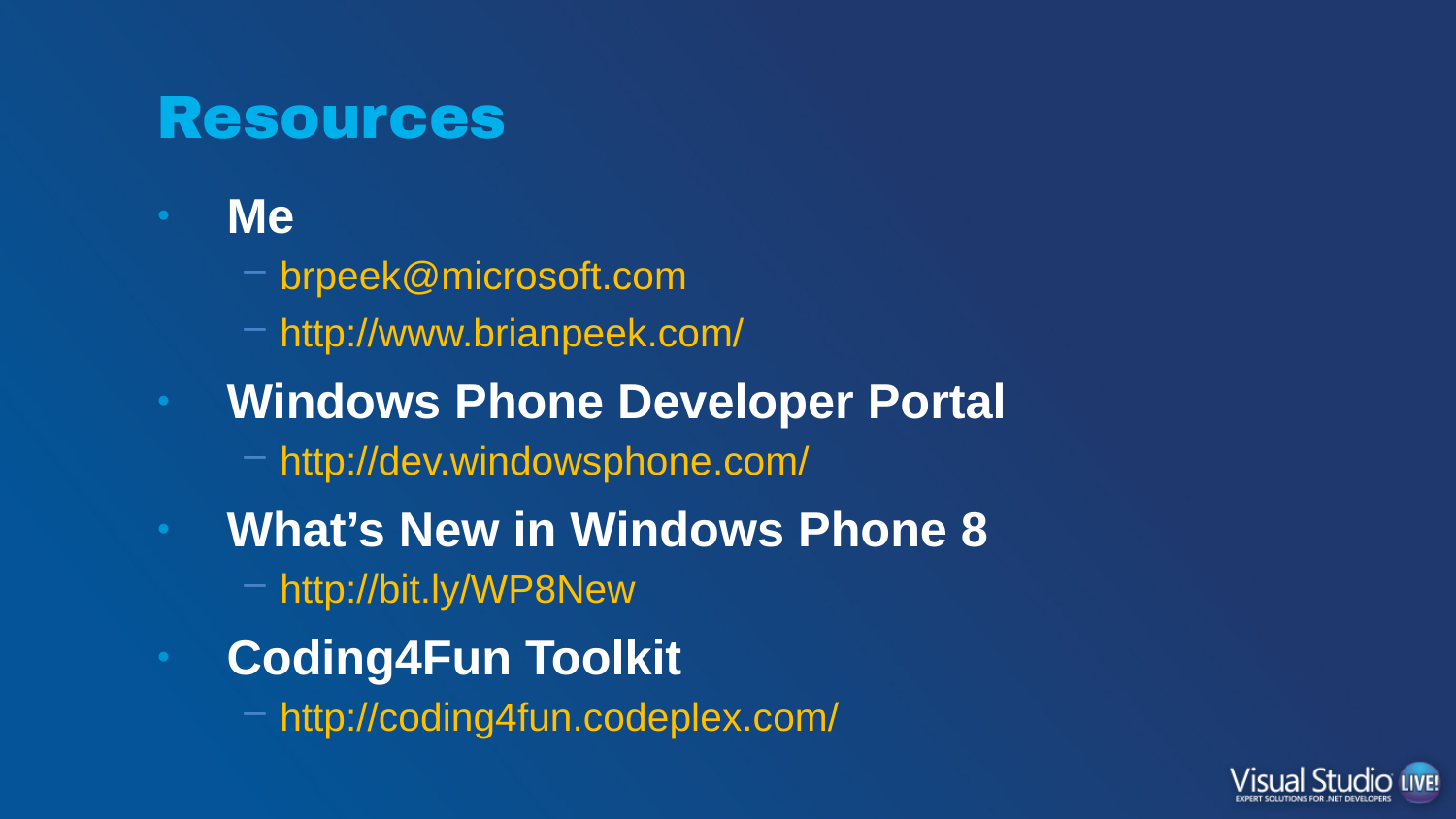

# Resources
Me
brpeek@microsoft.com
http://www.brianpeek.com/
Windows Phone Developer Portal
http://dev.windowsphone.com/
What’s New in Windows Phone 8
http://bit.ly/WP8New
Coding4Fun Toolkit
http://coding4fun.codeplex.com/